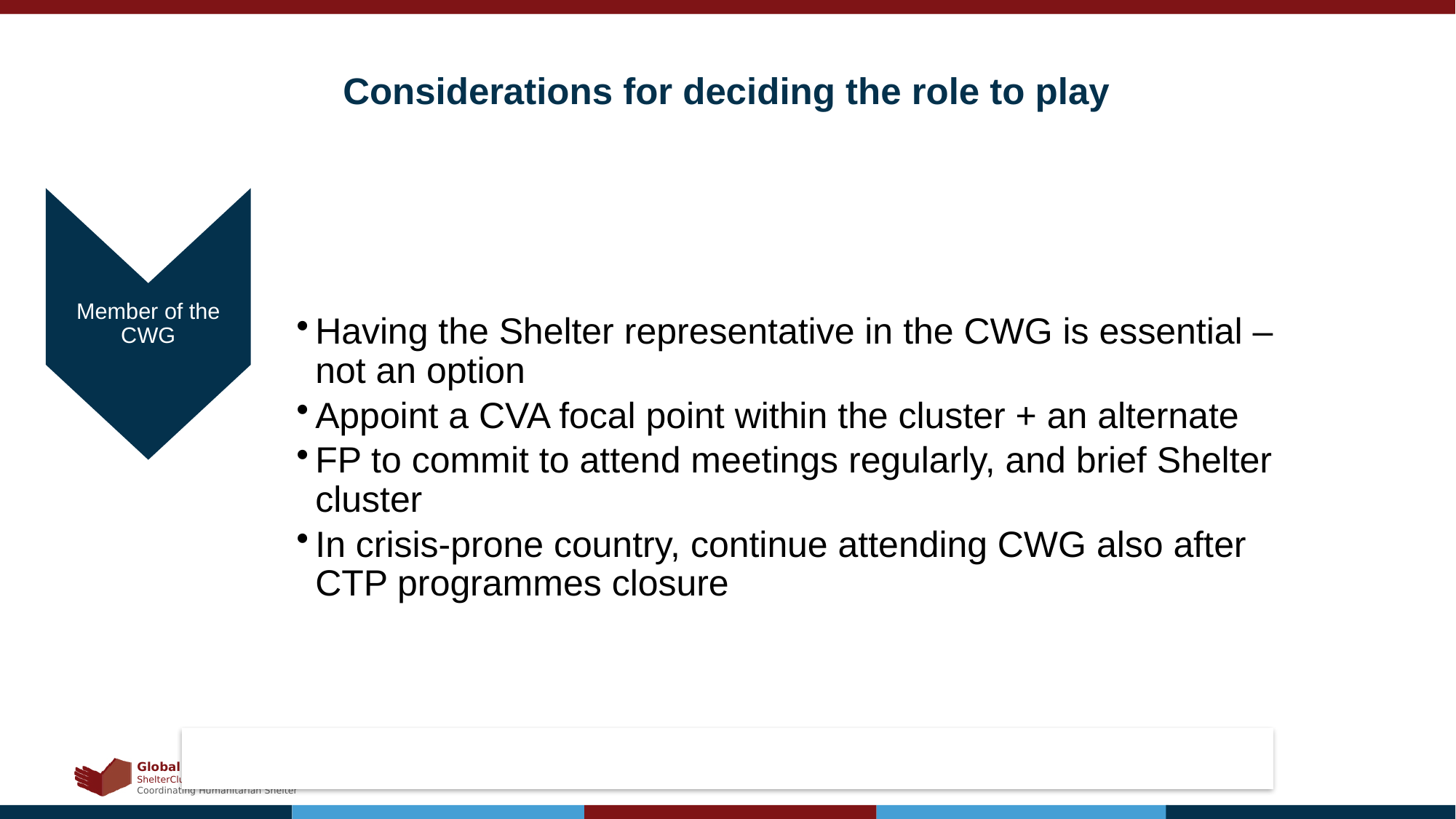

# Considerations for deciding the role to play

Member of the CWG
Having the Shelter representative in the CWG is essential – not an option
Appoint a CVA focal point within the cluster + an alternate
FP to commit to attend meetings regularly, and brief Shelter cluster
In crisis-prone country, continue attending CWG also after CTP programmes closure